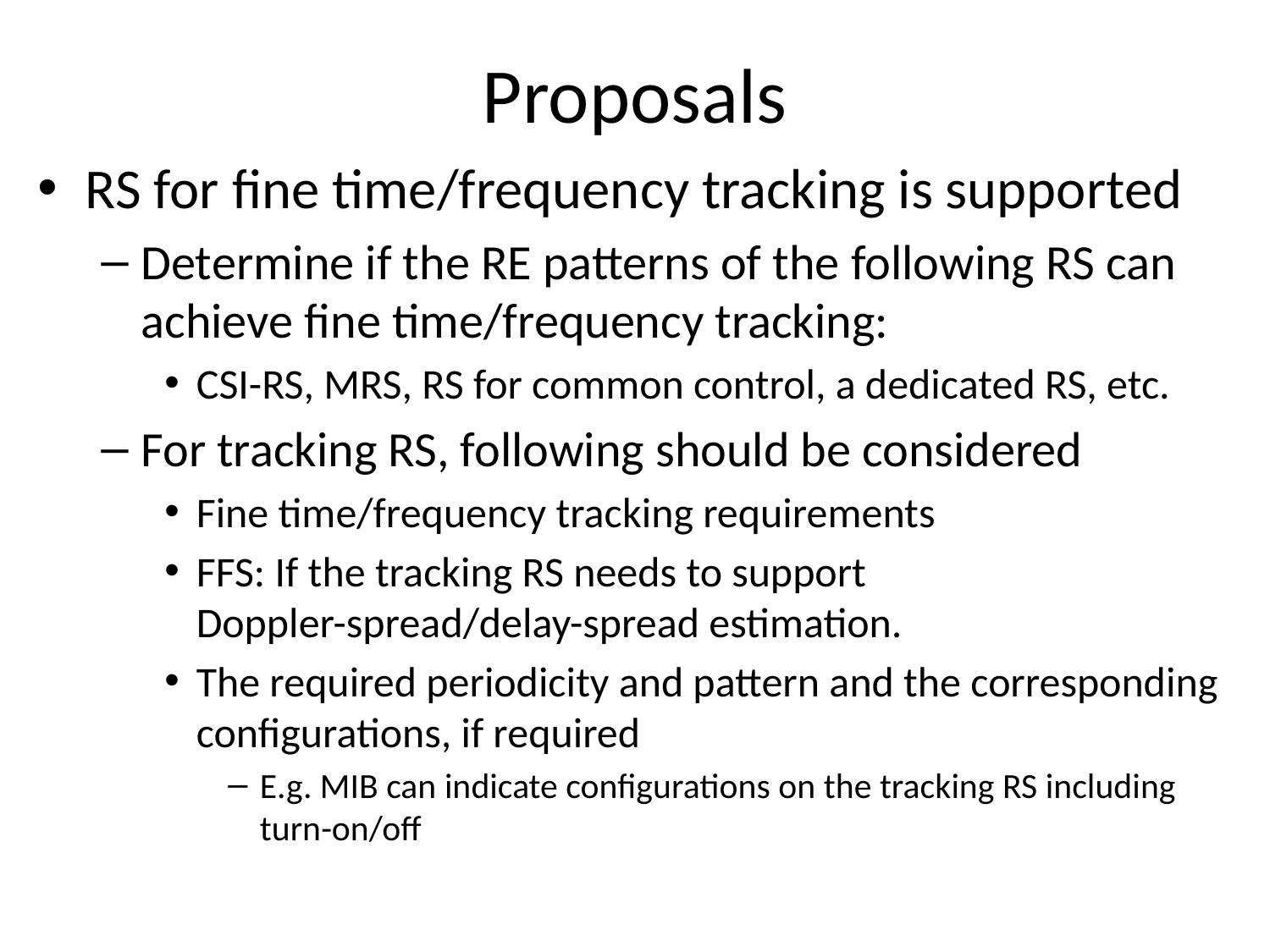

# Proposals
RS for fine time/frequency tracking is supported
Determine if the RE patterns of the following RS can achieve fine time/frequency tracking:
CSI-RS, MRS, RS for common control, a dedicated RS, etc.
For tracking RS, following should be considered
Fine time/frequency tracking requirements
FFS: If the tracking RS needs to support Doppler-spread/delay-spread estimation.
The required periodicity and pattern and the corresponding configurations, if required
E.g. MIB can indicate configurations on the tracking RS including turn-on/off